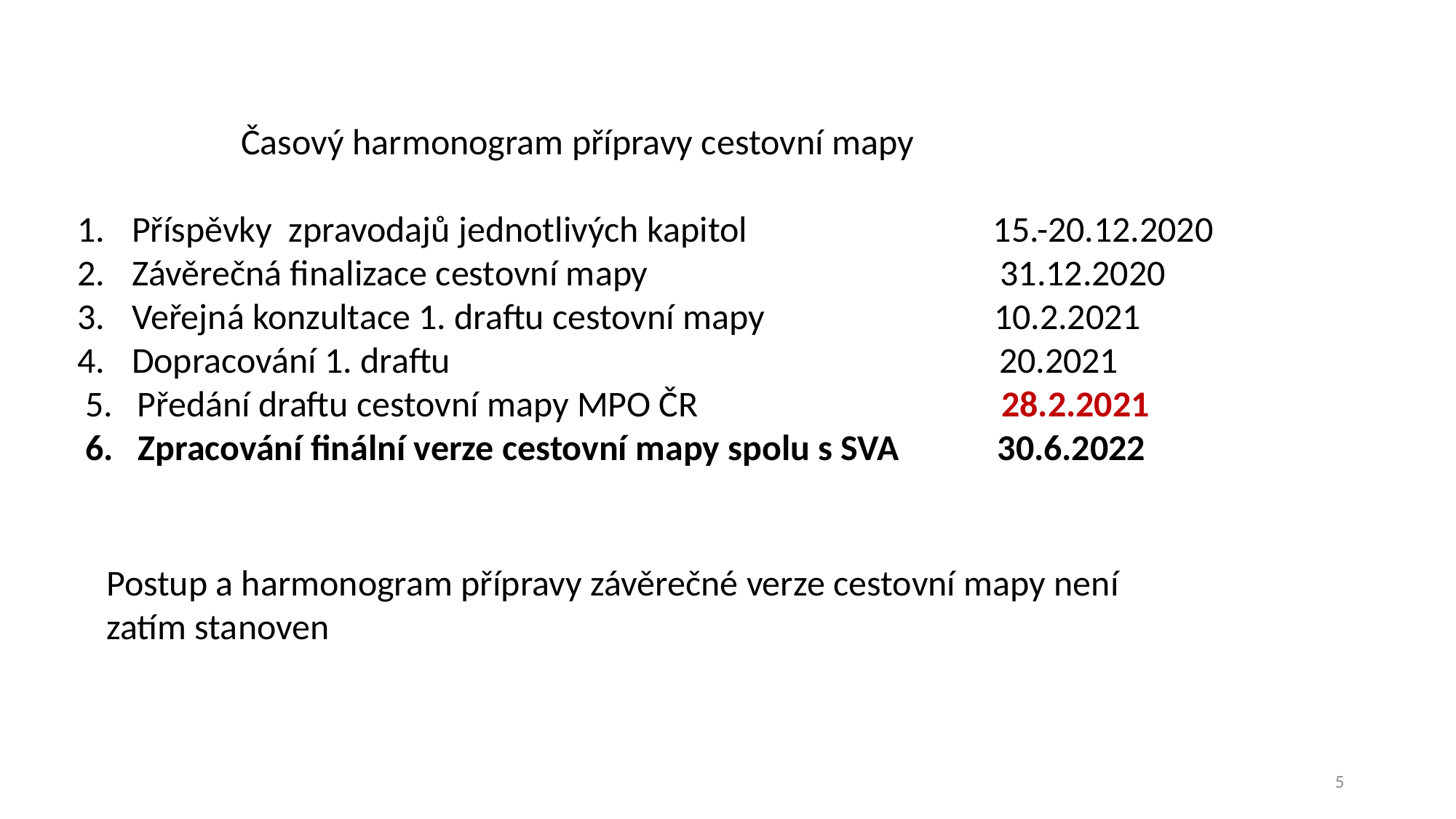

Časový harmonogram přípravy cestovní mapy

Příspěvky  zpravodajů jednotlivých kapitol                              15.-20.12.2020
Závěrečná finalizace cestovní mapy                                           31.12.2020
Veřejná konzultace 1. draftu cestovní mapy                            10.2.2021
Dopracování 1. draftu                                                                   20.2021
 5.   Předání draftu cestovní mapy MPO ČR                                     28.2.2021
 6.   Zpracování finální verze cestovní mapy spolu s SVA            30.6.2022
Postup a harmonogram přípravy závěrečné verze cestovní mapy není zatím stanoven
5